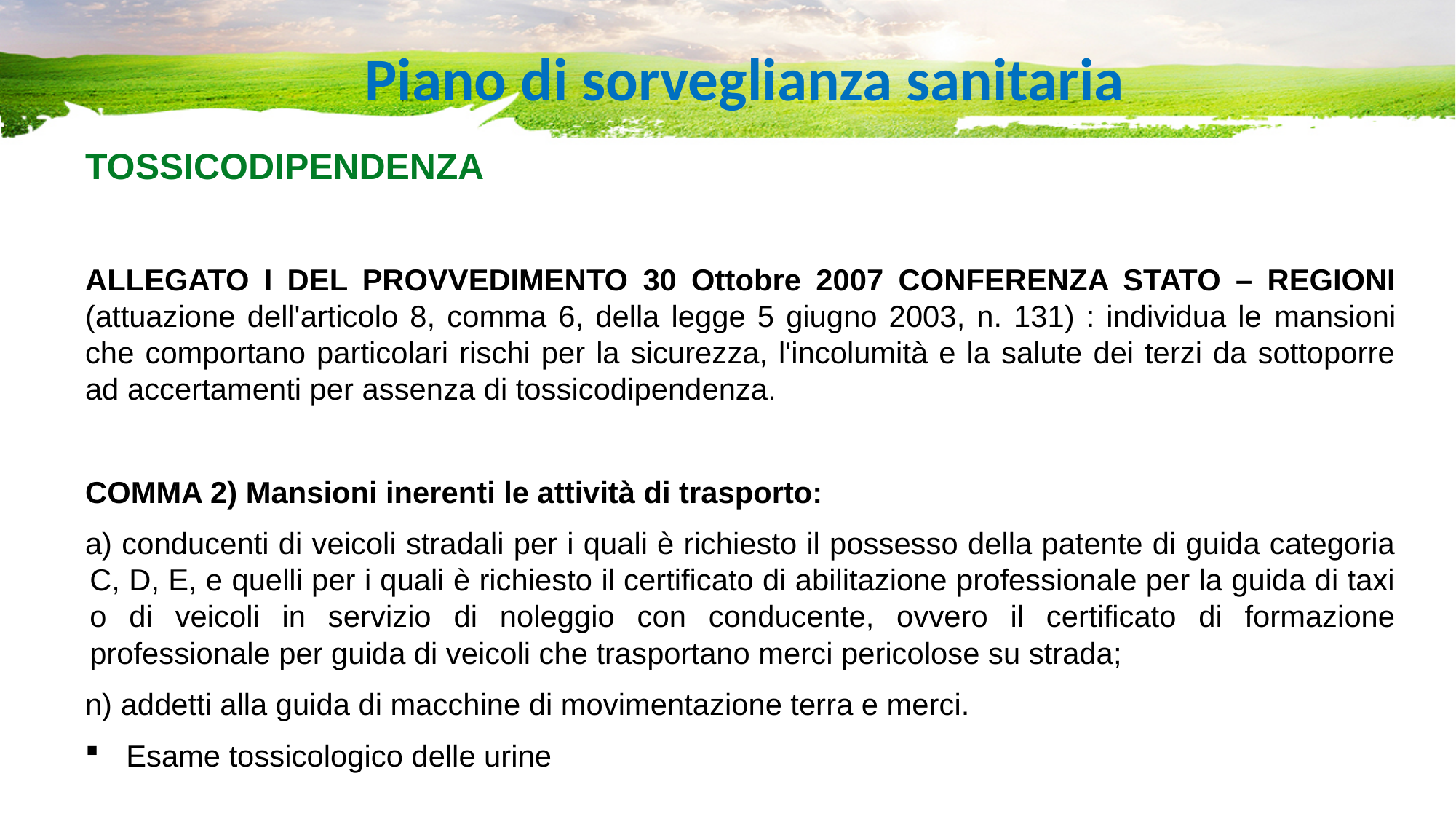

# Piano di sorveglianza sanitaria
TOSSICODIPENDENZA

ALLEGATO I DEL PROVVEDIMENTO 30 Ottobre 2007 CONFERENZA STATO – REGIONI (attuazione dell'articolo 8, comma 6, della legge 5 giugno 2003, n. 131) : individua le mansioni che comportano particolari rischi per la sicurezza, l'incolumità e la salute dei terzi da sottoporre ad accertamenti per assenza di tossicodipendenza.

COMMA 2) Mansioni inerenti le attività di trasporto:
a) conducenti di veicoli stradali per i quali è richiesto il possesso della patente di guida categoria C, D, E, e quelli per i quali è richiesto il certificato di abilitazione professionale per la guida di taxi o di veicoli in servizio di noleggio con conducente, ovvero il certificato di formazione professionale per guida di veicoli che trasportano merci pericolose su strada;
n) addetti alla guida di macchine di movimentazione terra e merci.
Esame tossicologico delle urine